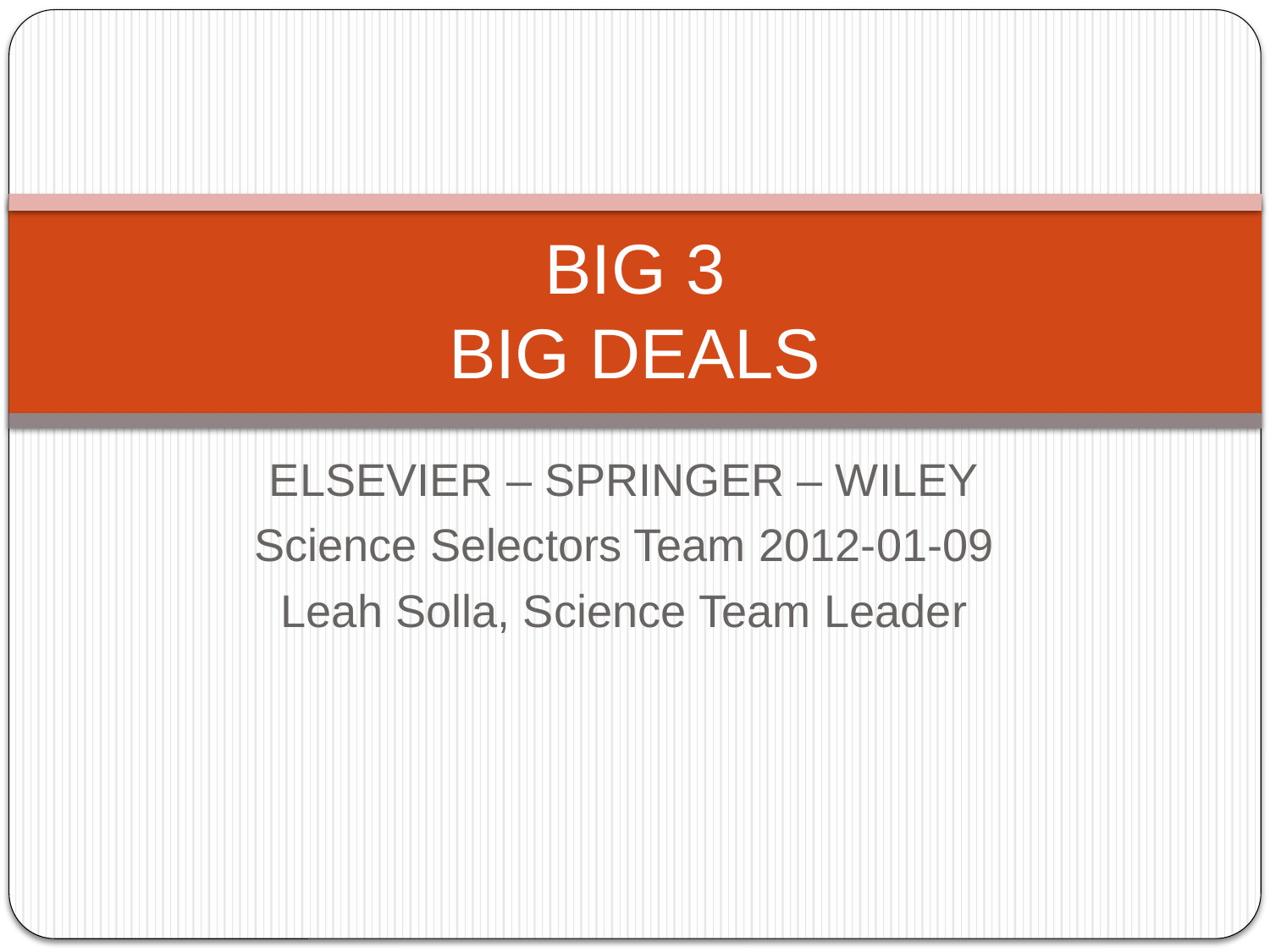

# BIG 3 BIG DEALS
ELSEVIER – SPRINGER – WILEY
Science Selectors Team 2012-01-09
Leah Solla, Science Team Leader